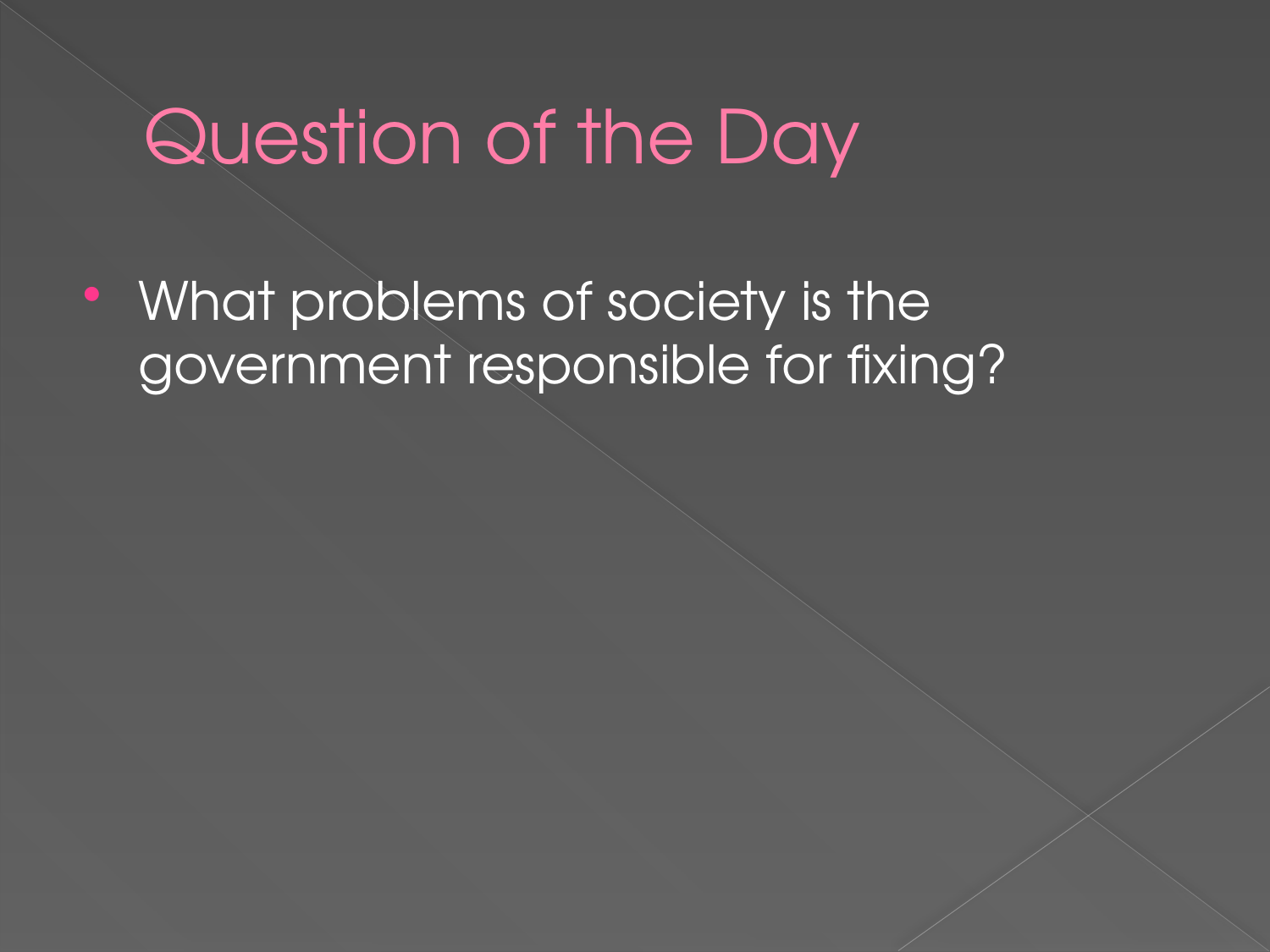

# Question of the Day
What problems of society is the government responsible for fixing?